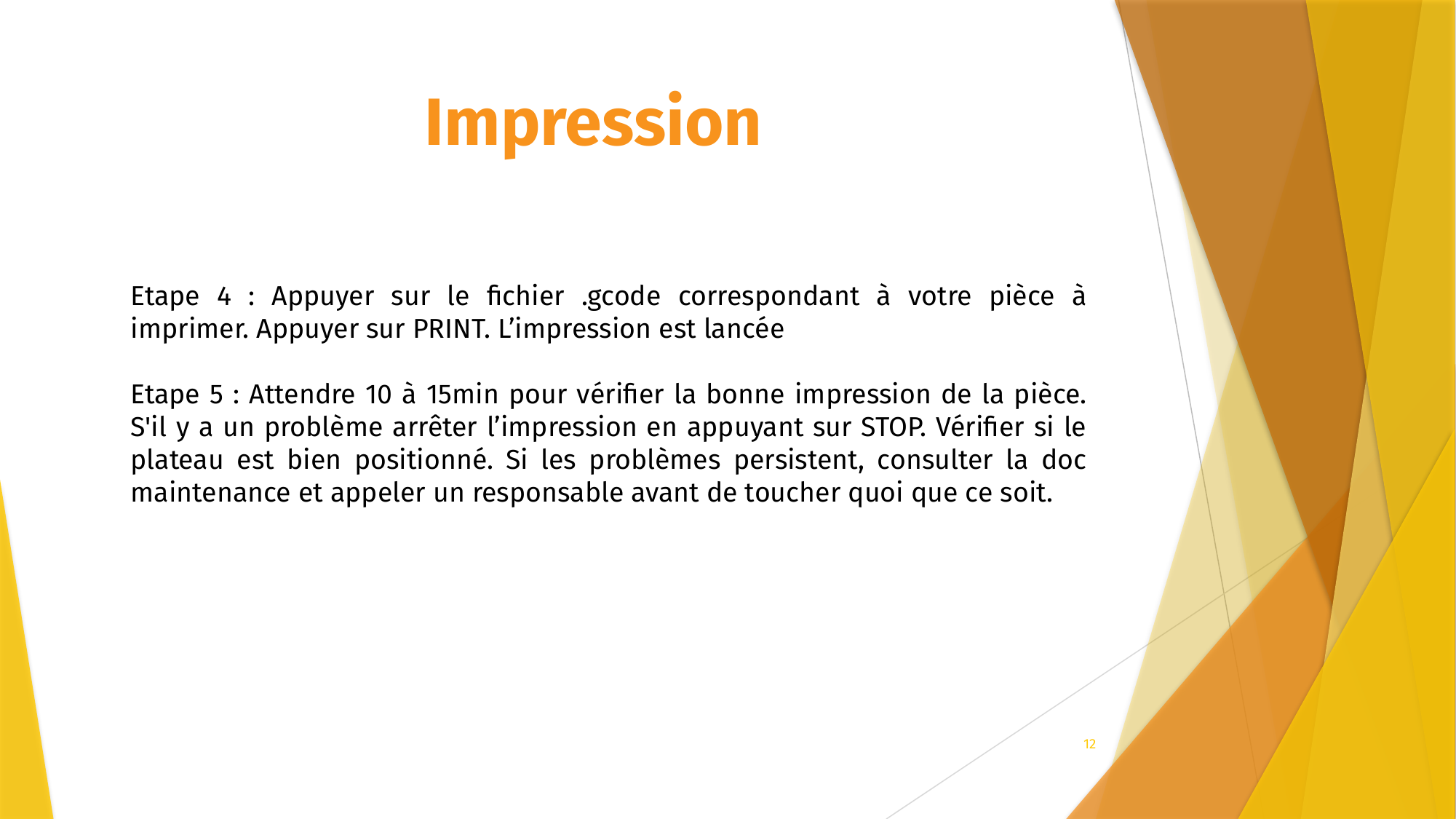

# Impression
Etape 4 : Appuyer sur le fichier .gcode correspondant à votre pièce à imprimer. Appuyer sur PRINT. L’impression est lancée

Etape 5 : Attendre 10 à 15min pour vérifier la bonne impression de la pièce. S'il y a un problème arrêter l’impression en appuyant sur STOP. Vérifier si le plateau est bien positionné. Si les problèmes persistent, consulter la doc maintenance et appeler un responsable avant de toucher quoi que ce soit.

12